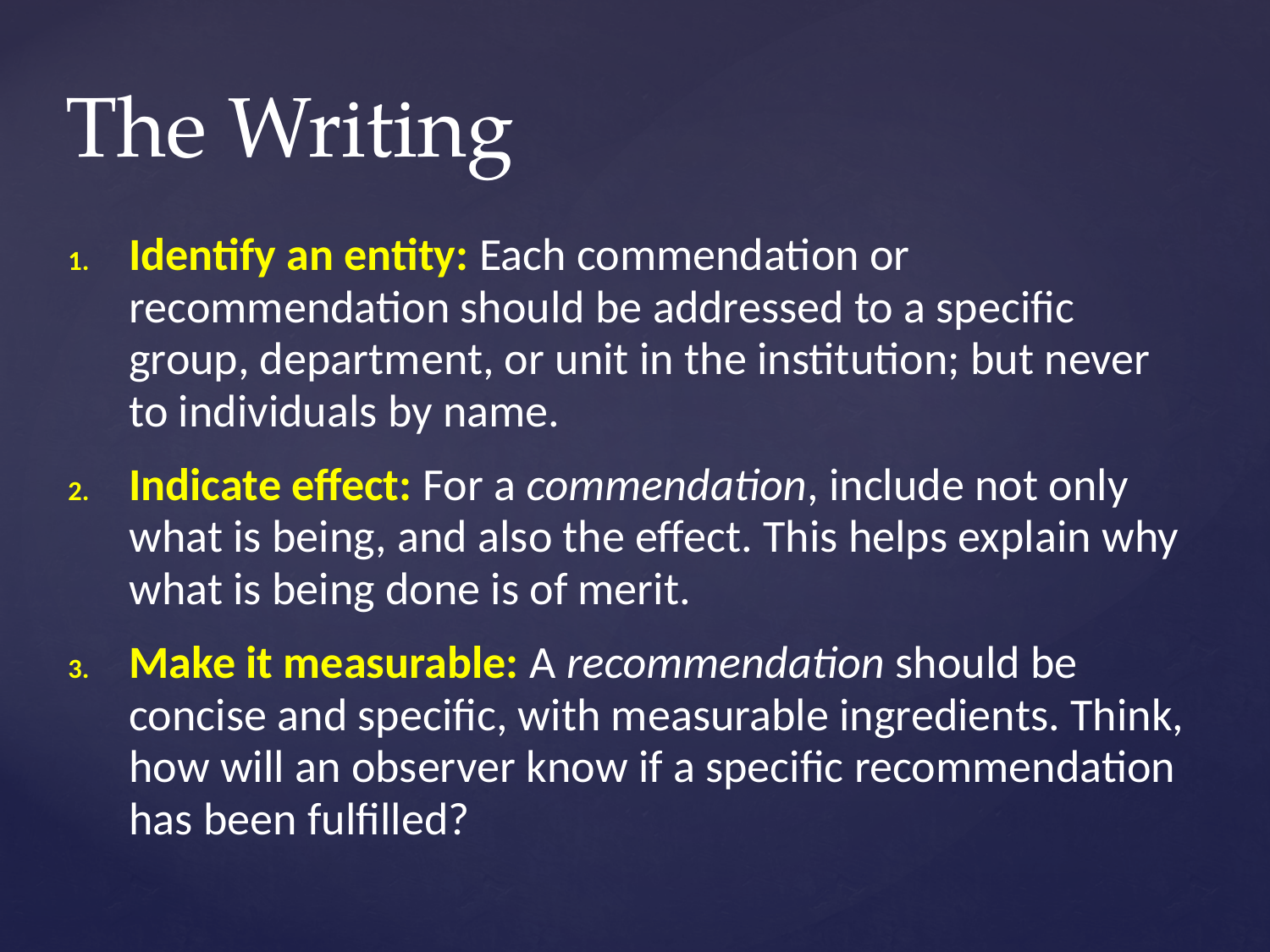

# The Writing
Identify an entity: Each commendation or recommendation should be addressed to a specific group, department, or unit in the institution; but never to individuals by name.
Indicate effect: For a commendation, include not only what is being, and also the effect. This helps explain why what is being done is of merit.
Make it measurable: A recommendation should be concise and specific, with measurable ingredients. Think, how will an observer know if a specific recommendation has been fulfilled?